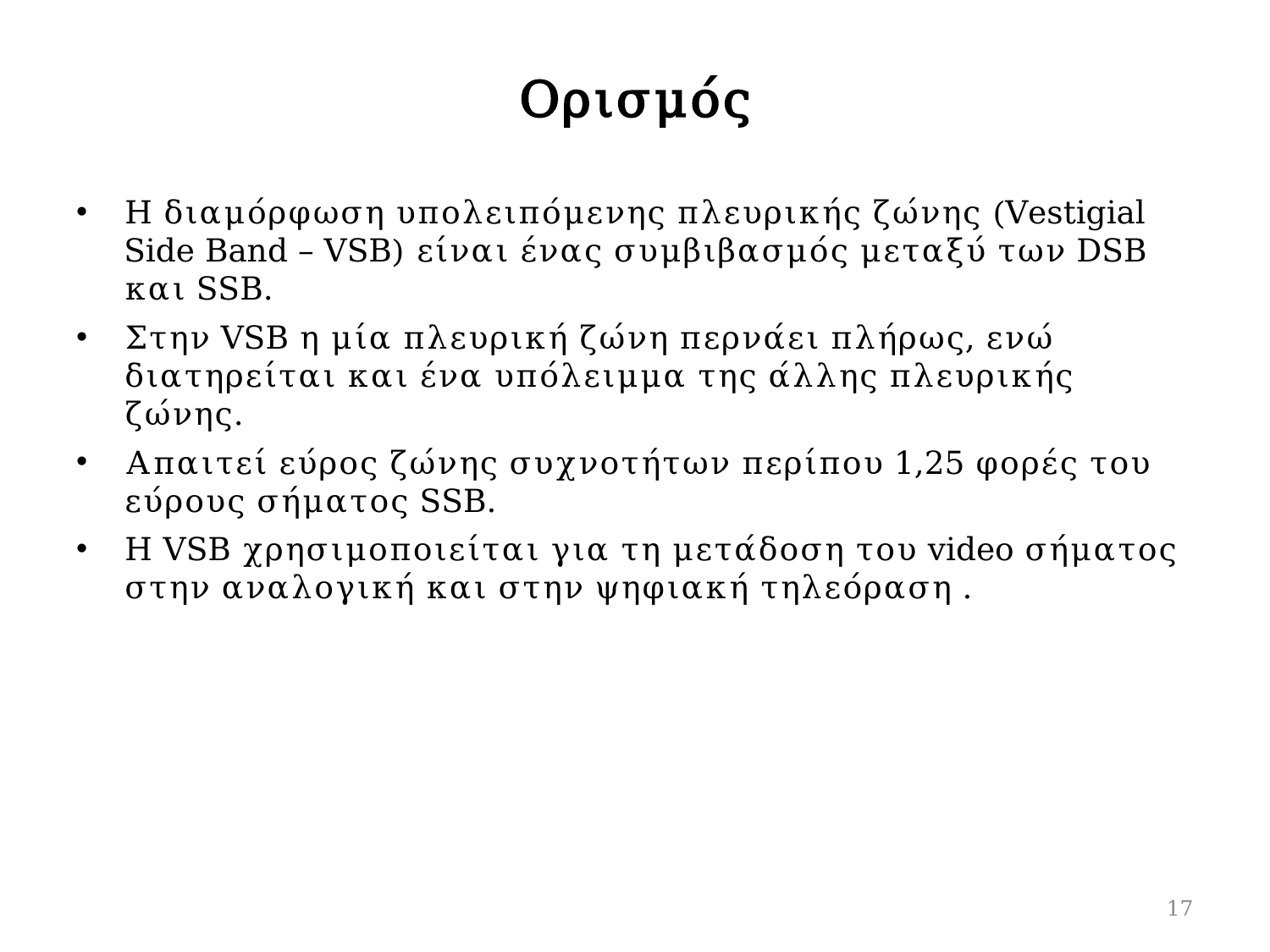

# Ορισμός
Η διαμόρφωση υπολειπόμενης πλευρικής ζώνης (Vestigial Side Band – VSB) είναι ένας συμβιβασμός μεταξύ των DSB και SSB.
Στην VSB η μία πλευρική ζώνη περνάει πλήρως, ενώ διατηρείται και ένα υπόλειμμα της άλλης πλευρικής ζώνης.
Απαιτεί εύρος ζώνης συχνοτήτων περίπου 1,25 φορές του εύρους σήματος SSB.
Η VSB χρησιμοποιείται για τη μετάδοση του video σήματος στην αναλογική και στην ψηφιακή τηλεόραση .

17